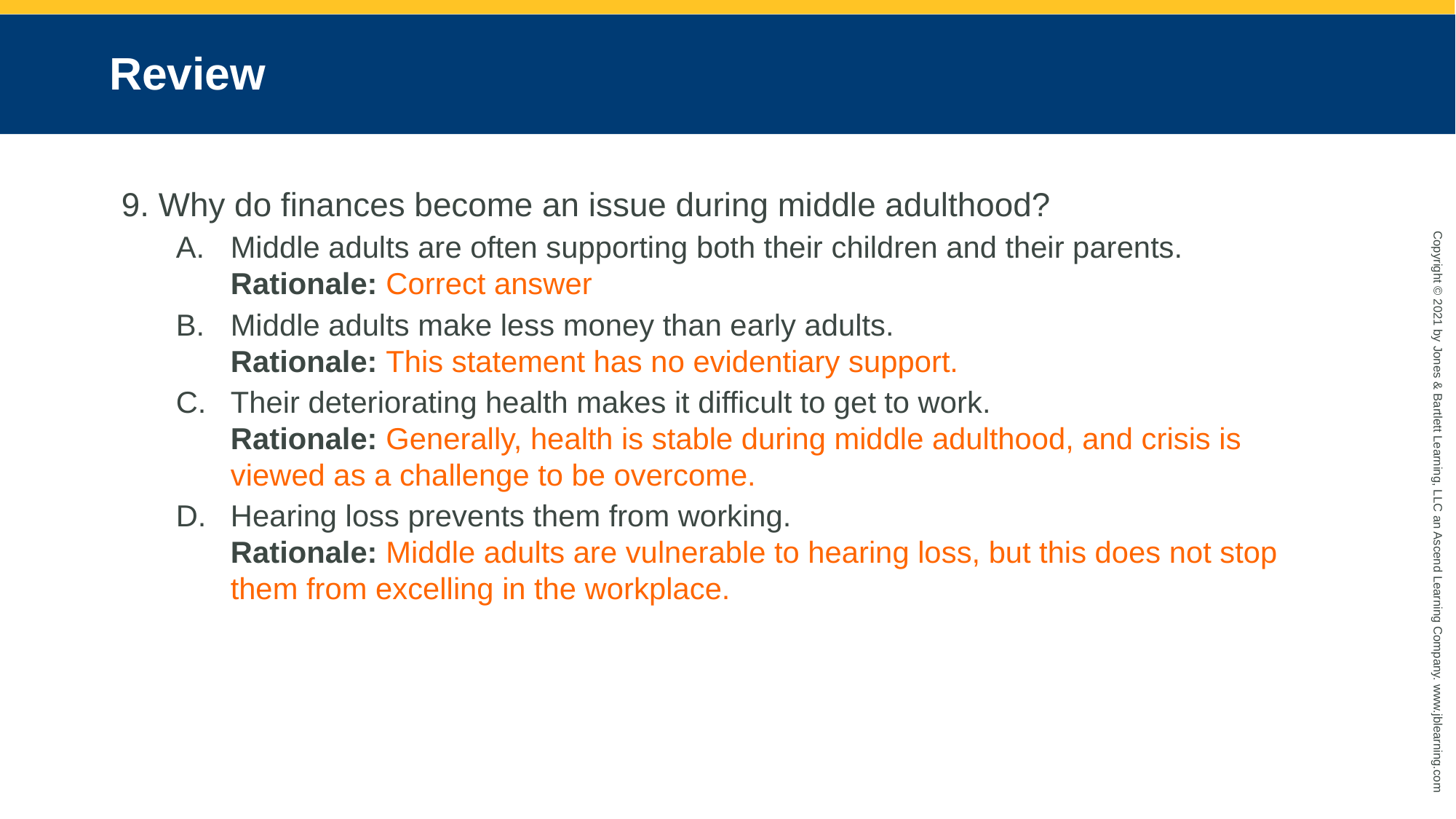

# Review
9. Why do finances become an issue during middle adulthood?
Middle adults are often supporting both their children and their parents.
Rationale: Correct answer
Middle adults make less money than early adults.
Rationale: This statement has no evidentiary support.
Their deteriorating health makes it difficult to get to work.
Rationale: Generally, health is stable during middle adulthood, and crisis is viewed as a challenge to be overcome.
Hearing loss prevents them from working.
Rationale: Middle adults are vulnerable to hearing loss, but this does not stop them from excelling in the workplace.